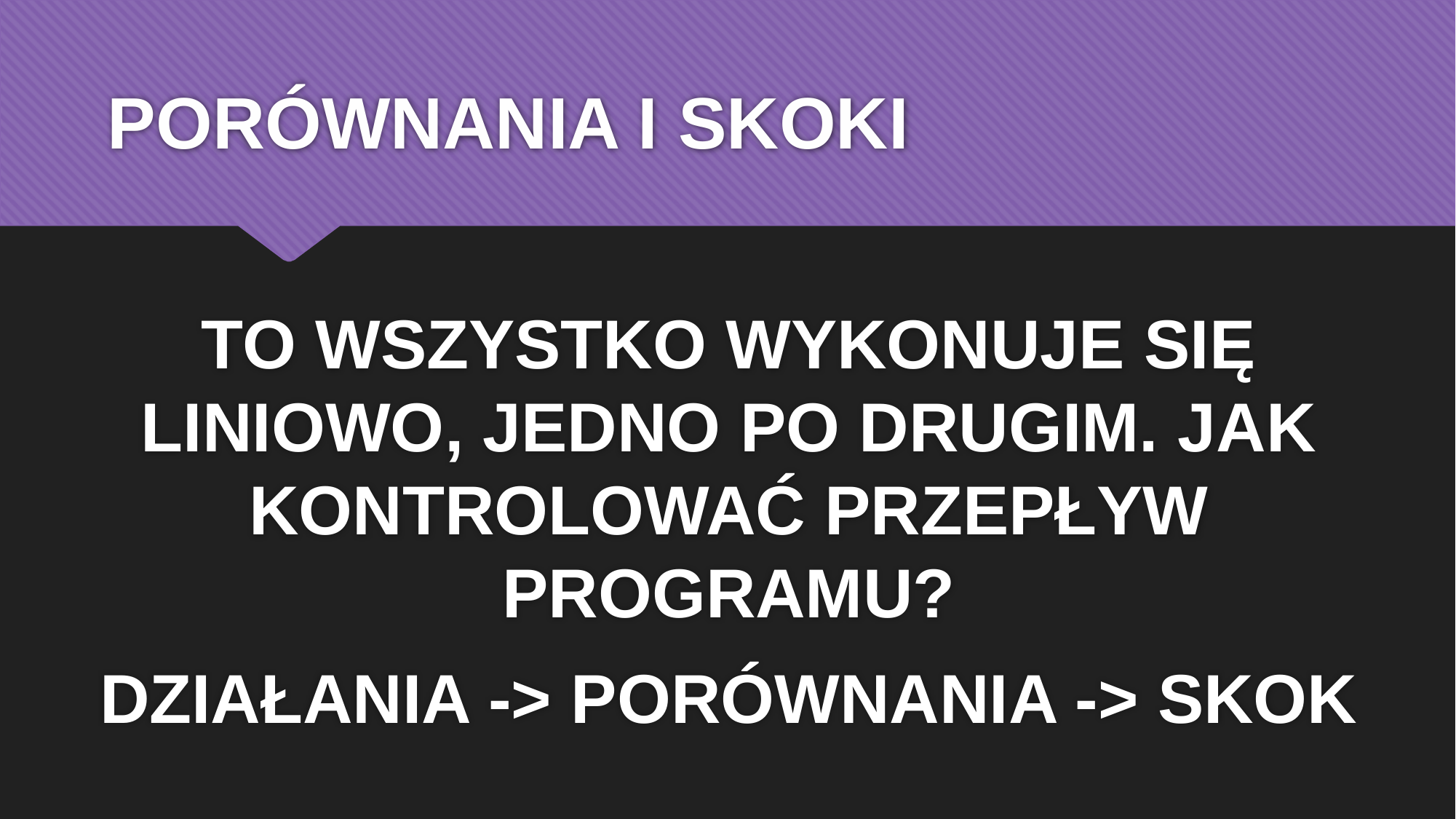

# PORÓWNANIA I SKOKI
TO WSZYSTKO WYKONUJE SIĘ LINIOWO, JEDNO PO DRUGIM. JAK KONTROLOWAĆ PRZEPŁYW PROGRAMU?
DZIAŁANIA -> PORÓWNANIA -> SKOK